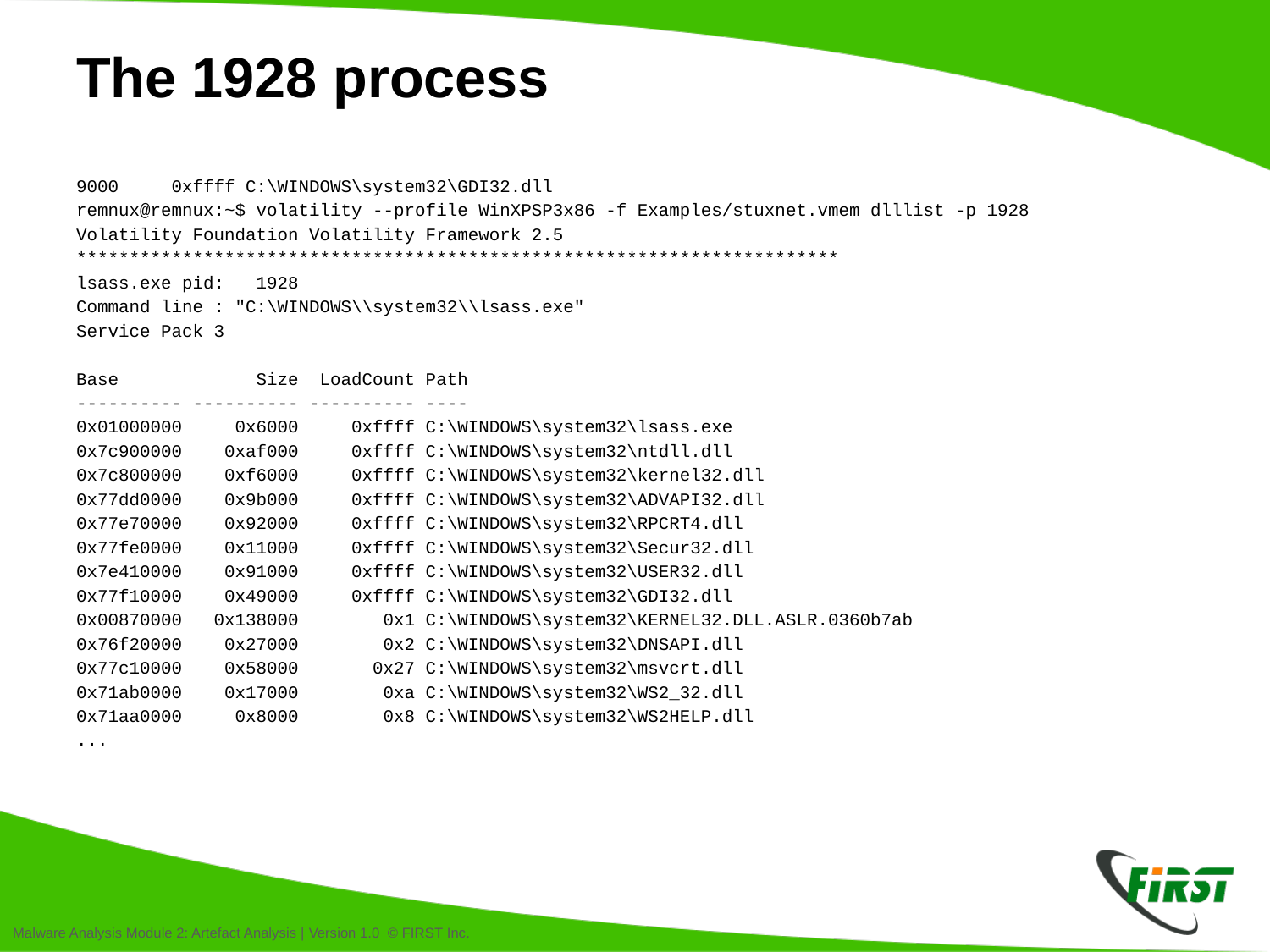

# The 1928 process
9000     0xffff C:\WINDOWS\system32\GDI32.dll
remnux@remnux:~$ volatility --profile WinXPSP3x86 -f Examples/stuxnet.vmem dlllist -p 1928
Volatility Foundation Volatility Framework 2.5
************************************************************************
lsass.exe pid:   1928
Command line : "C:\WINDOWS\\system32\\lsass.exe"
Service Pack 3
Base             Size  LoadCount Path
---------- ---------- ---------- ----
0x01000000     0x6000     0xffff C:\WINDOWS\system32\lsass.exe
0x7c900000    0xaf000     0xffff C:\WINDOWS\system32\ntdll.dll
0x7c800000    0xf6000     0xffff C:\WINDOWS\system32\kernel32.dll
0x77dd0000    0x9b000     0xffff C:\WINDOWS\system32\ADVAPI32.dll
0x77e70000    0x92000     0xffff C:\WINDOWS\system32\RPCRT4.dll
0x77fe0000    0x11000     0xffff C:\WINDOWS\system32\Secur32.dll
0x7e410000    0x91000     0xffff C:\WINDOWS\system32\USER32.dll
0x77f10000    0x49000     0xffff C:\WINDOWS\system32\GDI32.dll
0x00870000   0x138000        0x1 C:\WINDOWS\system32\KERNEL32.DLL.ASLR.0360b7ab
0x76f20000    0x27000        0x2 C:\WINDOWS\system32\DNSAPI.dll
0x77c10000    0x58000       0x27 C:\WINDOWS\system32\msvcrt.dll
0x71ab0000    0x17000        0xa C:\WINDOWS\system32\WS2_32.dll
0x71aa0000     0x8000        0x8 C:\WINDOWS\system32\WS2HELP.dll
...